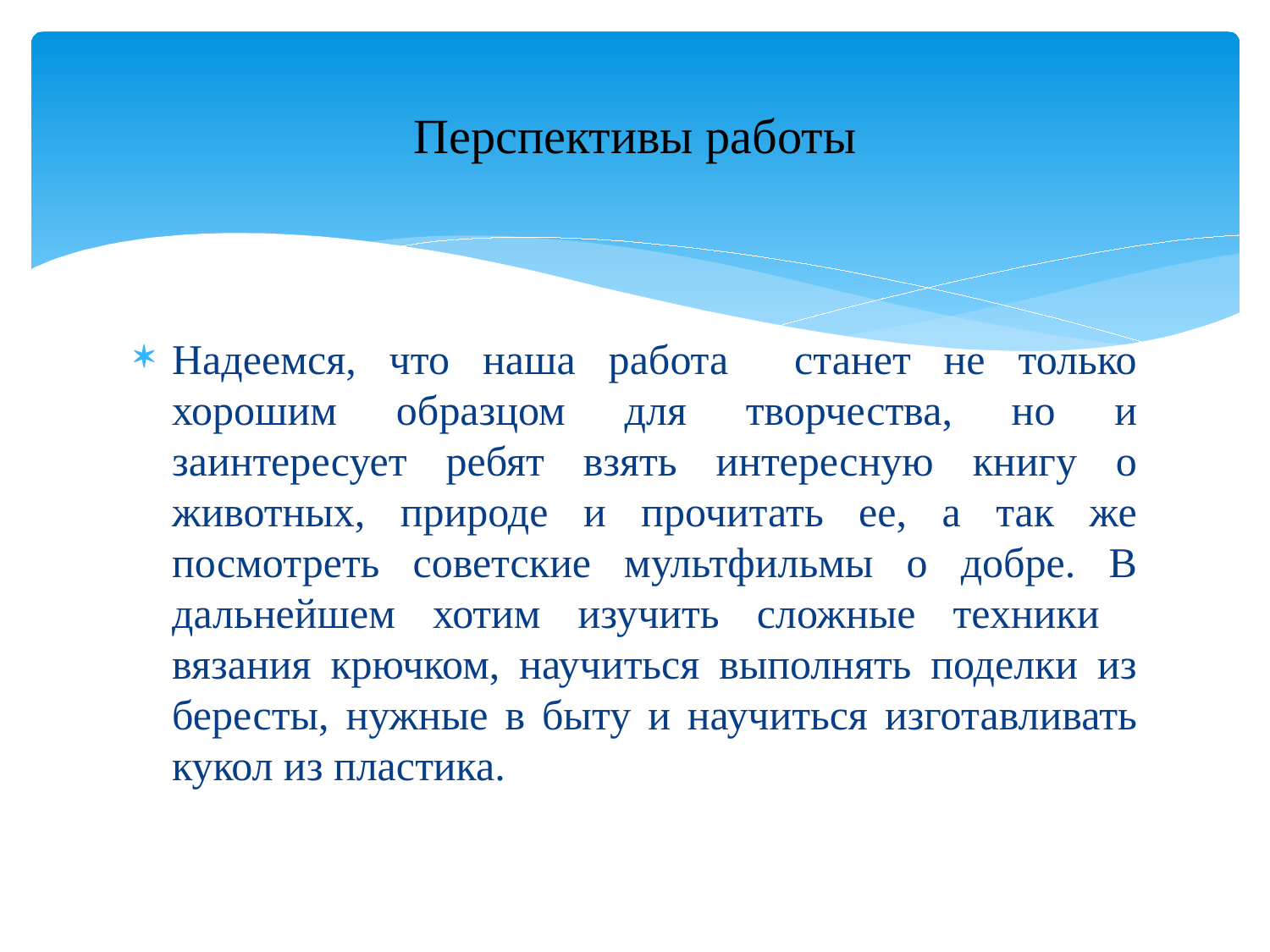

# Перспективы работы
Надеемся, что наша работа  станет не только хорошим образцом для творчества, но и заинтересует ребят взять интересную книгу о животных, природе и прочитать ее, а так же посмотреть советские мультфильмы о добре. В дальнейшем хотим изучить сложные техники  вязания крючком, научиться выполнять поделки из бересты, нужные в быту и научиться изготавливать кукол из пластика.